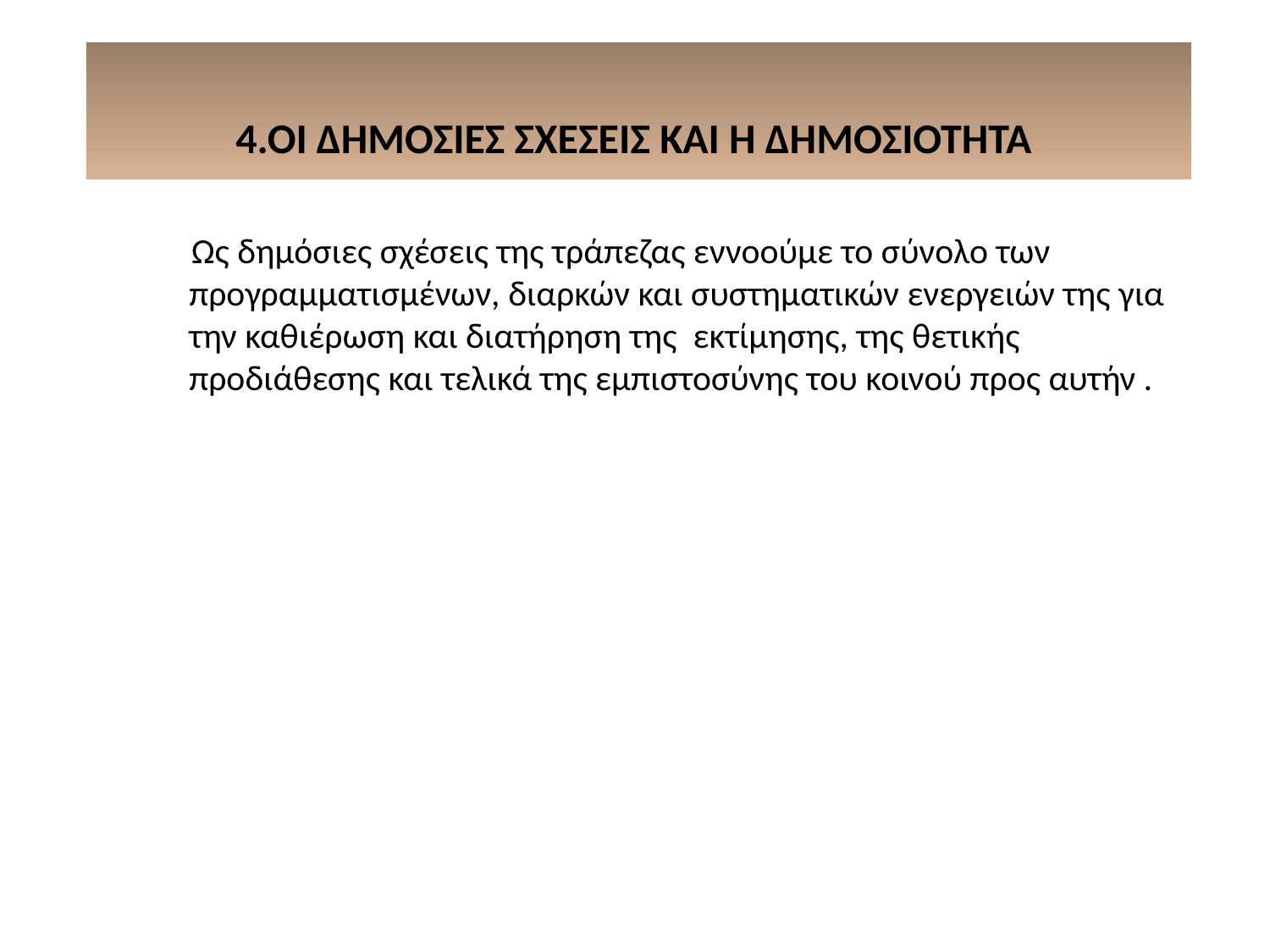

# 4.ΟΙ ΔΗΜΟΣΙΕΣ ΣΧΕΣΕΙΣ ΚΑΙ Η ΔΗΜΟΣΙΟΤΗΤΑ
                Ως δημόσιες σχέσεις της τράπεζας εννοούμε το σύνολο των προγραμματισμένων, διαρκών και συστηματικών ενεργειών της για την καθιέρωση και διατήρηση της  εκτίμησης, της θετικής προδιάθεσης και τελικά της εμπιστοσύνης του κοινού προς αυτήν .